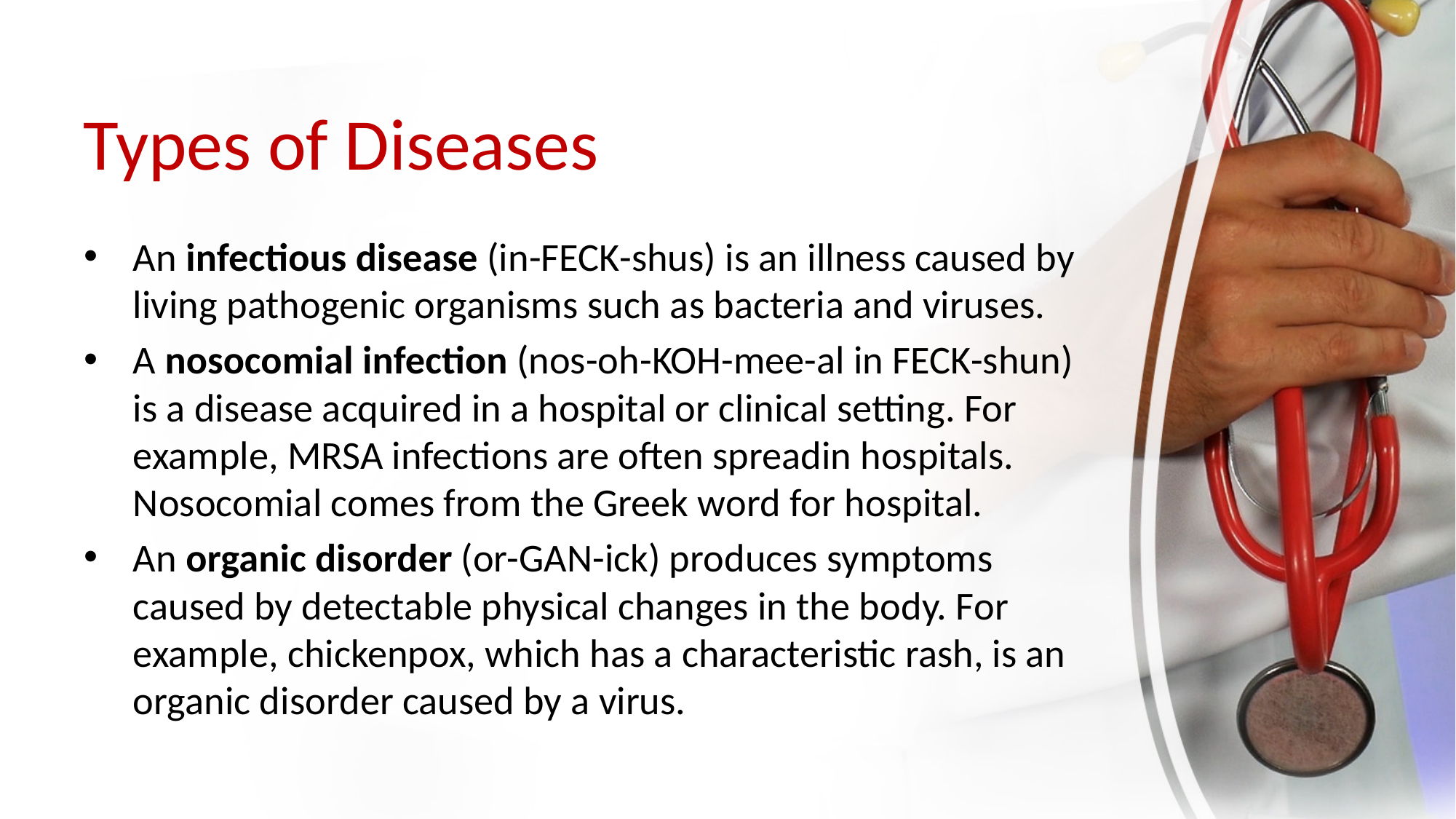

# Types of Diseases
An infectious disease (in-FECK-shus) is an illness caused by living pathogenic organisms such as bacteria and viruses.
A nosocomial infection (nos-oh-KOH-mee-al in FECK-shun) is a disease acquired in a hospital or clinical setting. For example, MRSA infections are often spreadin hospitals. Nosocomial comes from the Greek word for hospital.
An organic disorder (or-GAN-ick) produces symptoms caused by detectable physical changes in the body. For example, chickenpox, which has a characteristic rash, is an organic disorder caused by a virus.